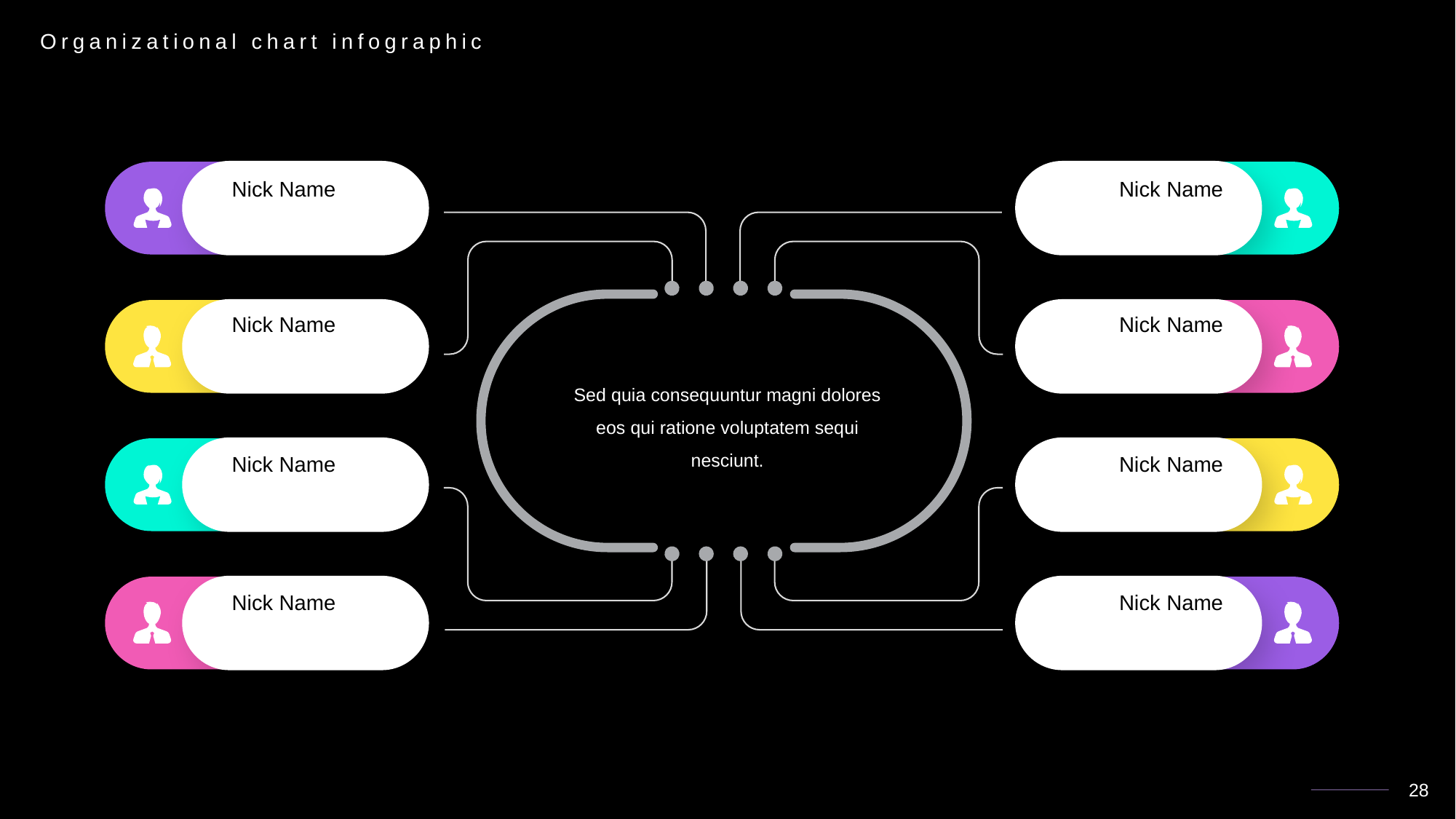

Nick Name
Nick Name

Magni dolores eos qui ratione
Magni dolores eos qui ratione

Nick Name
Nick Name

Magni dolores eos qui ratione
Magni dolores eos qui ratione
Sed quia consequuntur magni dolores eos qui ratione voluptatem sequi nesciunt.

Nick Name
Nick Name

Magni dolores eos qui ratione
Magni dolores eos qui ratione

Nick Name
Nick Name

Magni dolores eos qui ratione
Magni dolores eos qui ratione